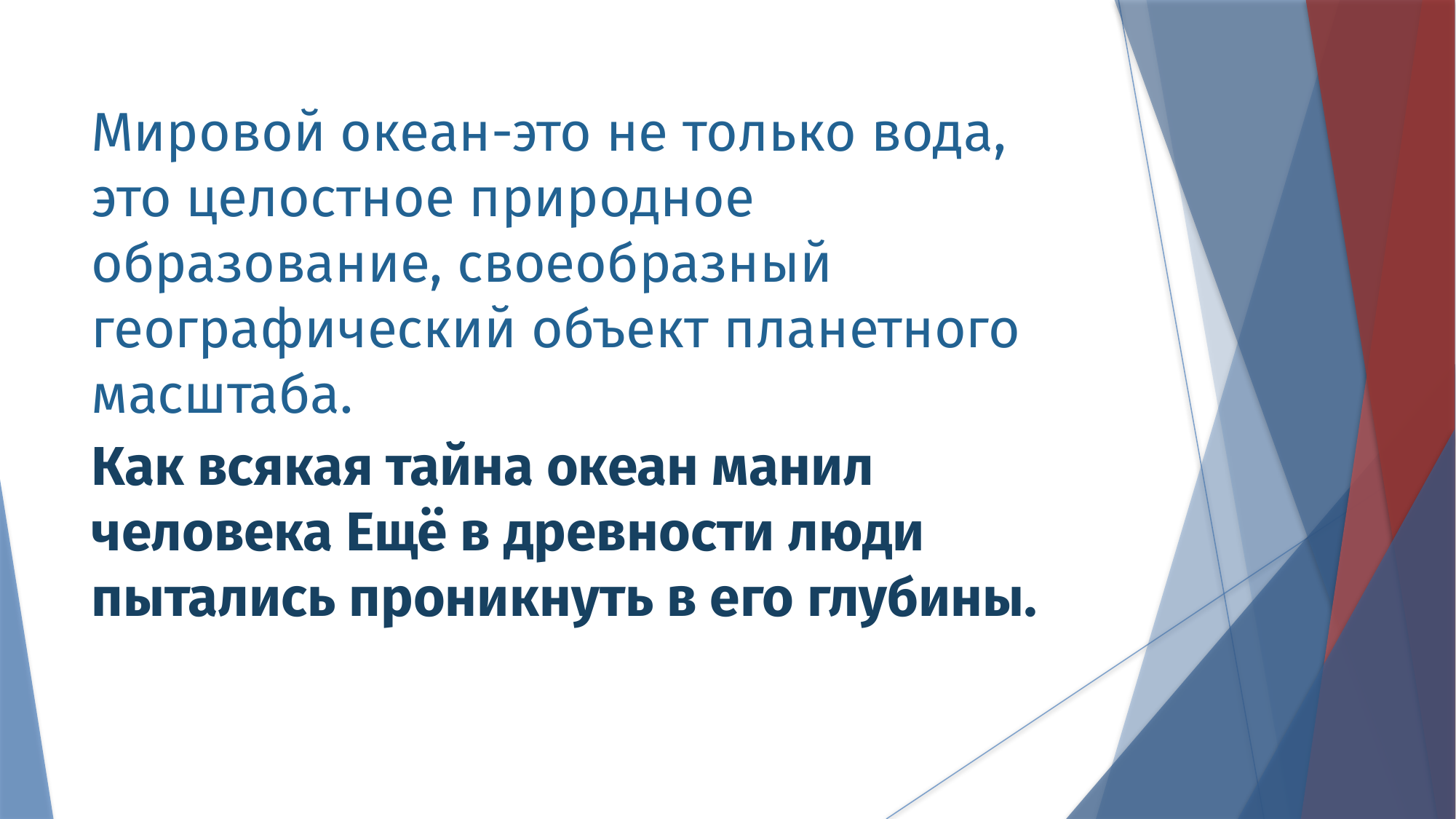

Мировой океан-это не только вода, это целостное природное образование, своеобразный географический объект планетного масштаба.
Как всякая тайна океан манил человека Ещё в древности люди пытались проникнуть в его глубины.